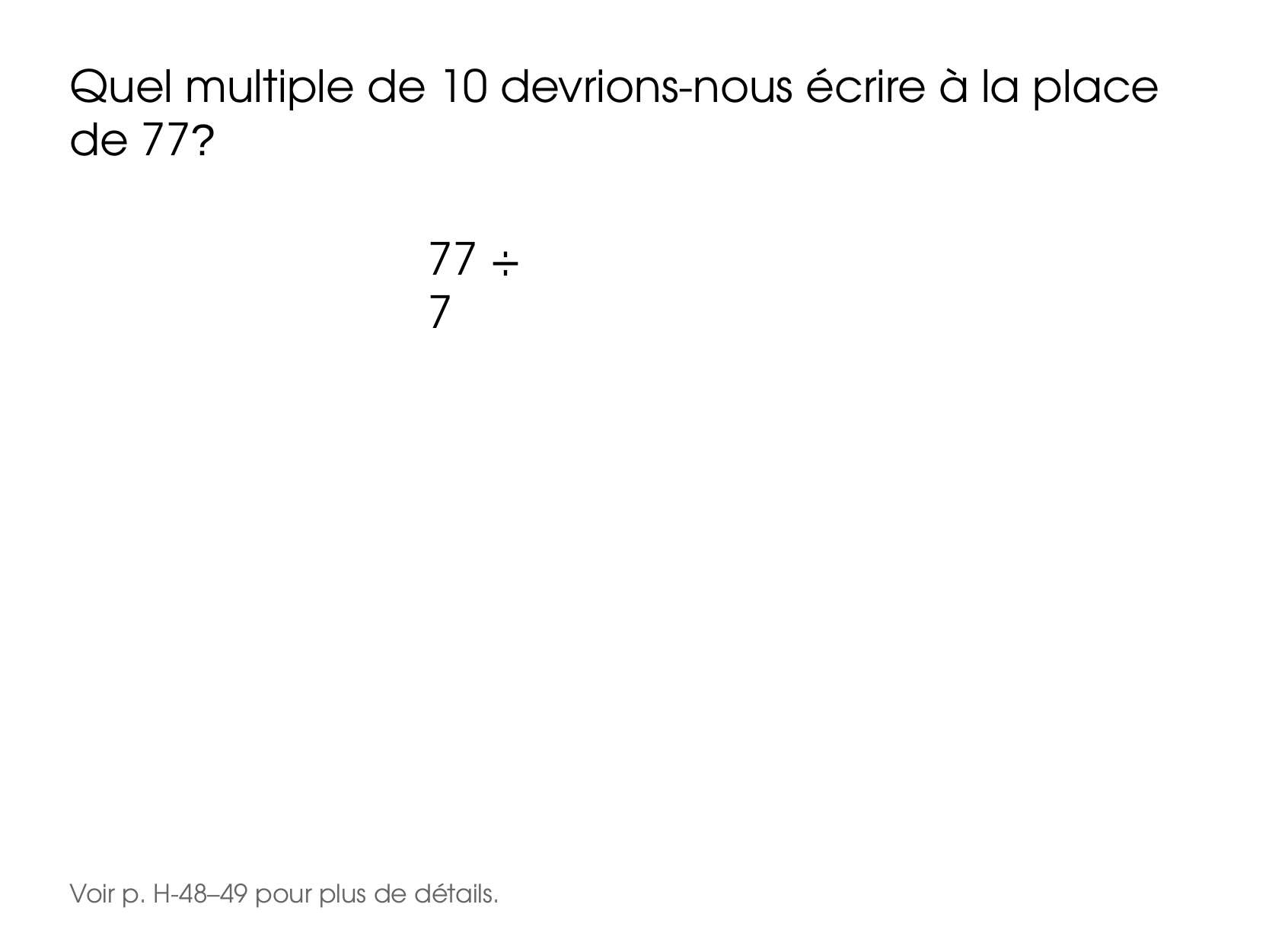

Quel multiple de 10 devrions-nous écrire à la place de 77?
77 ÷ 7
Voir p. H-48–49 pour plus de détails.